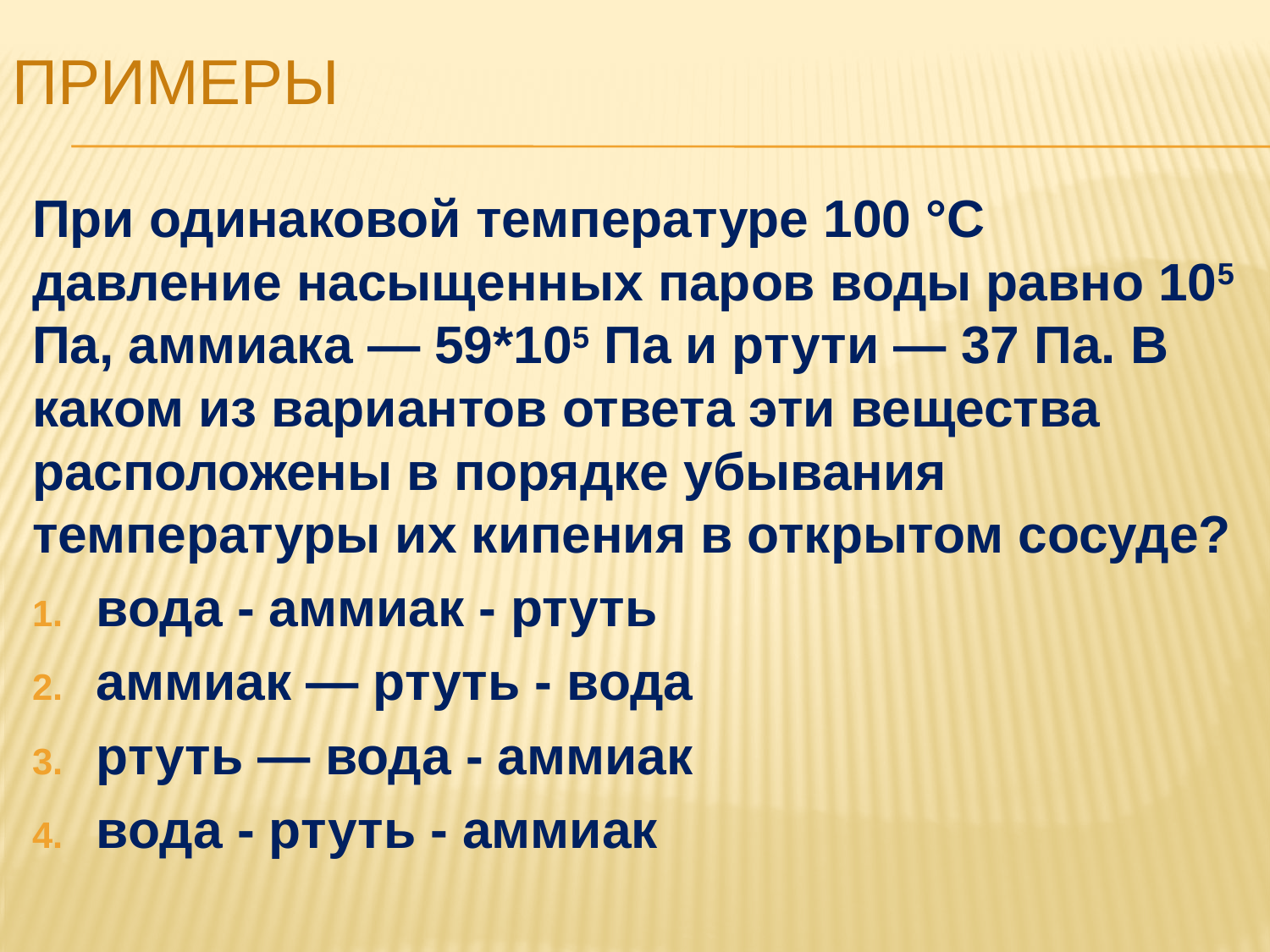

# ПРИМЕРЫ
При одинаковой температуре 100 °С давление насыщенных паров воды равно 105 Па, аммиака — 59*105 Па и ртути — 37 Па. В каком из вариантов ответа эти вещества расположены в порядке убывания температуры их кипения в открытом сосуде?
вода - аммиак - ртуть
аммиак — ртуть - вода
ртуть — вода - аммиак
вода - ртуть - аммиак